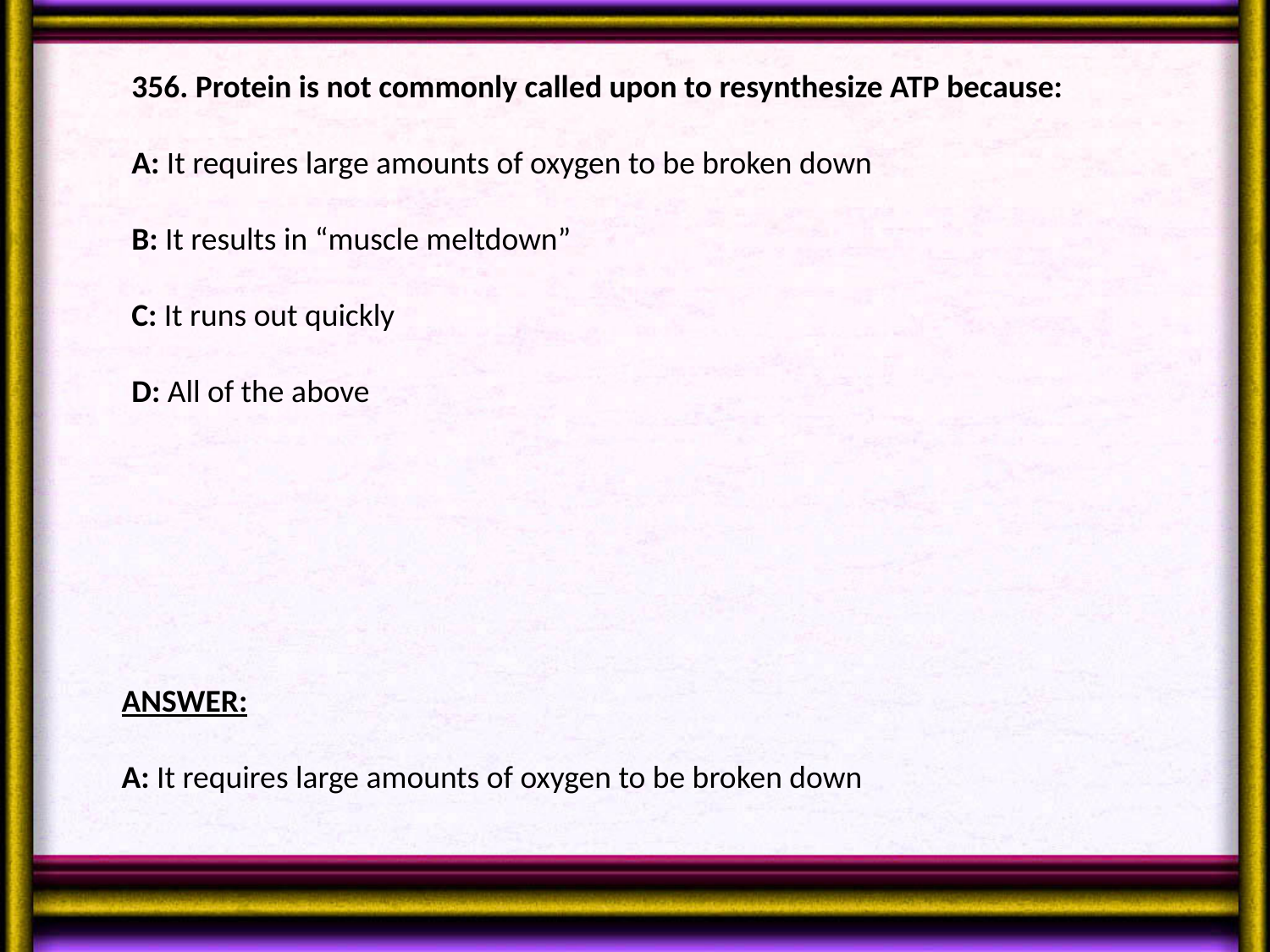

356. Protein is not commonly called upon to resynthesize ATP because:

A: It requires large amounts of oxygen to be broken down

B: It results in “muscle meltdown”

C: It runs out quickly

D: All of the above

ANSWER:

A: It requires large amounts of oxygen to be broken down